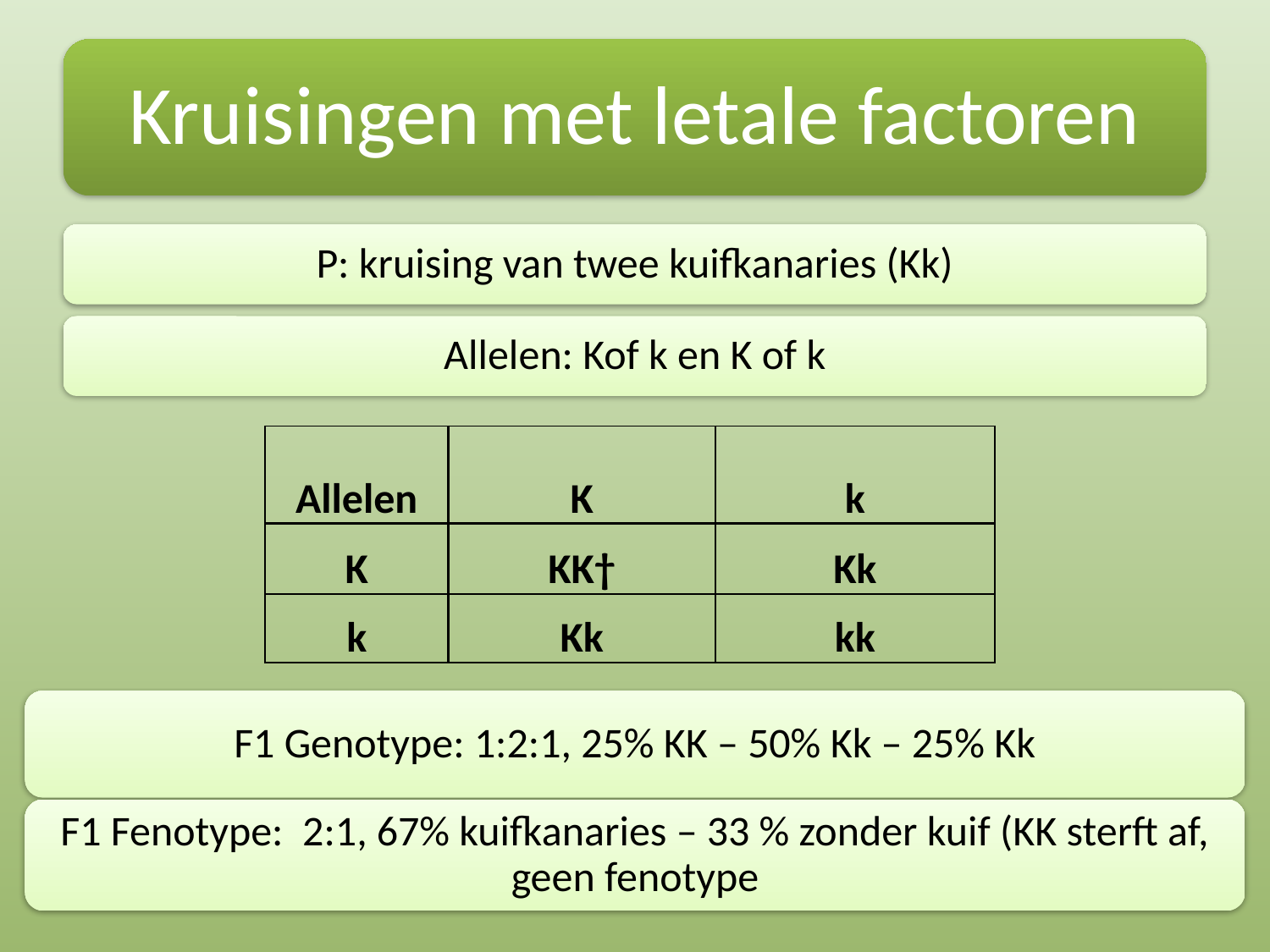

Kruisingen met letale factoren
P: kruising van twee kuifkanaries (Kk)
Allelen: Kof k en K of k
| Allelen | K | k |
| --- | --- | --- |
| K | KK† | Kk |
| k | Kk | kk |
F1 Genotype: 1:2:1, 25% KK – 50% Kk – 25% Kk
F1 Fenotype:  2:1, 67% kuifkanaries – 33 % zonder kuif (KK sterft af, geen fenotype